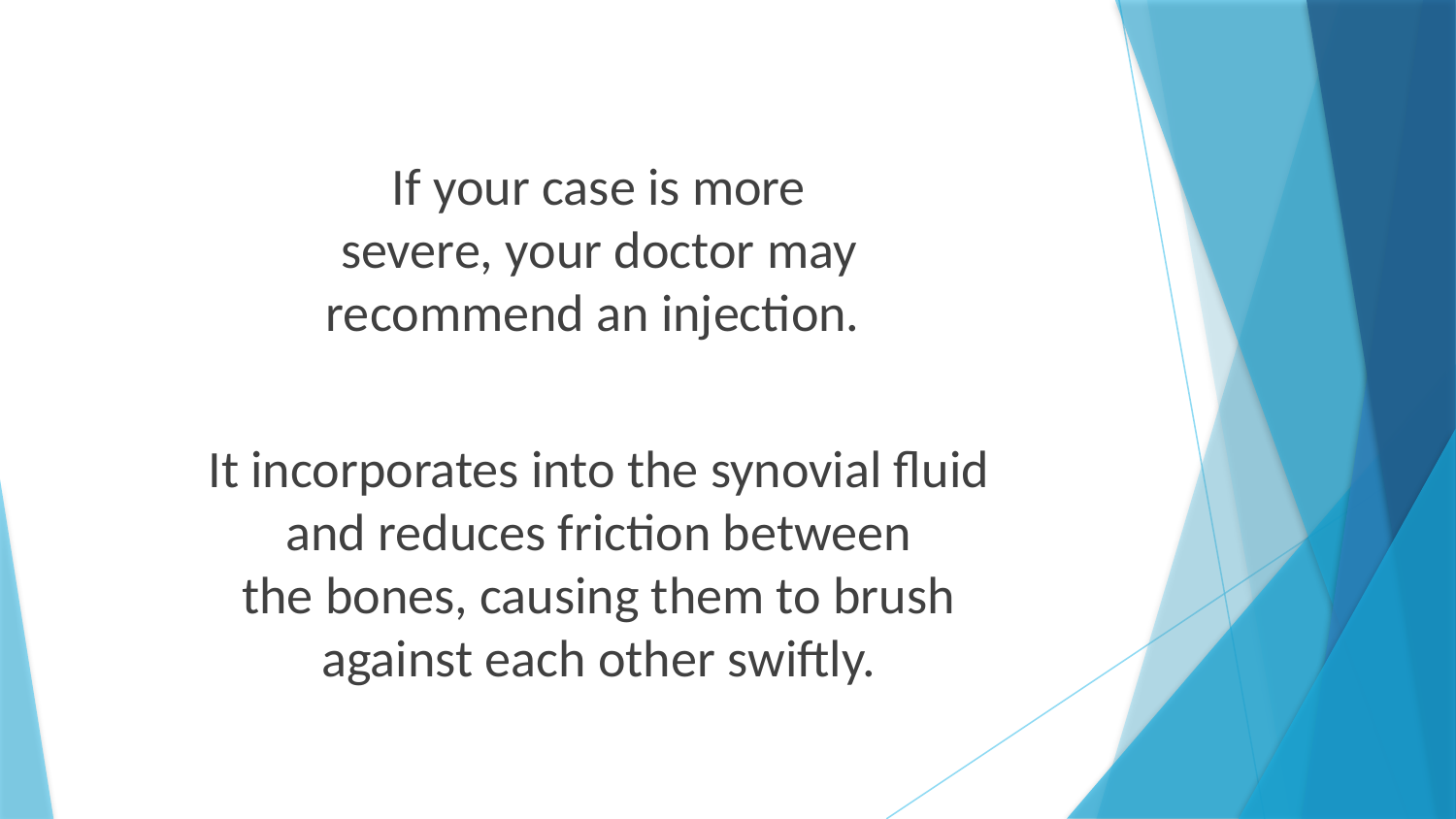

If your case is more
severe, your doctor may
recommend an injection.

It incorporates into the synovial fluid
and reduces friction between
the bones, causing them to brush
against each other swiftly.